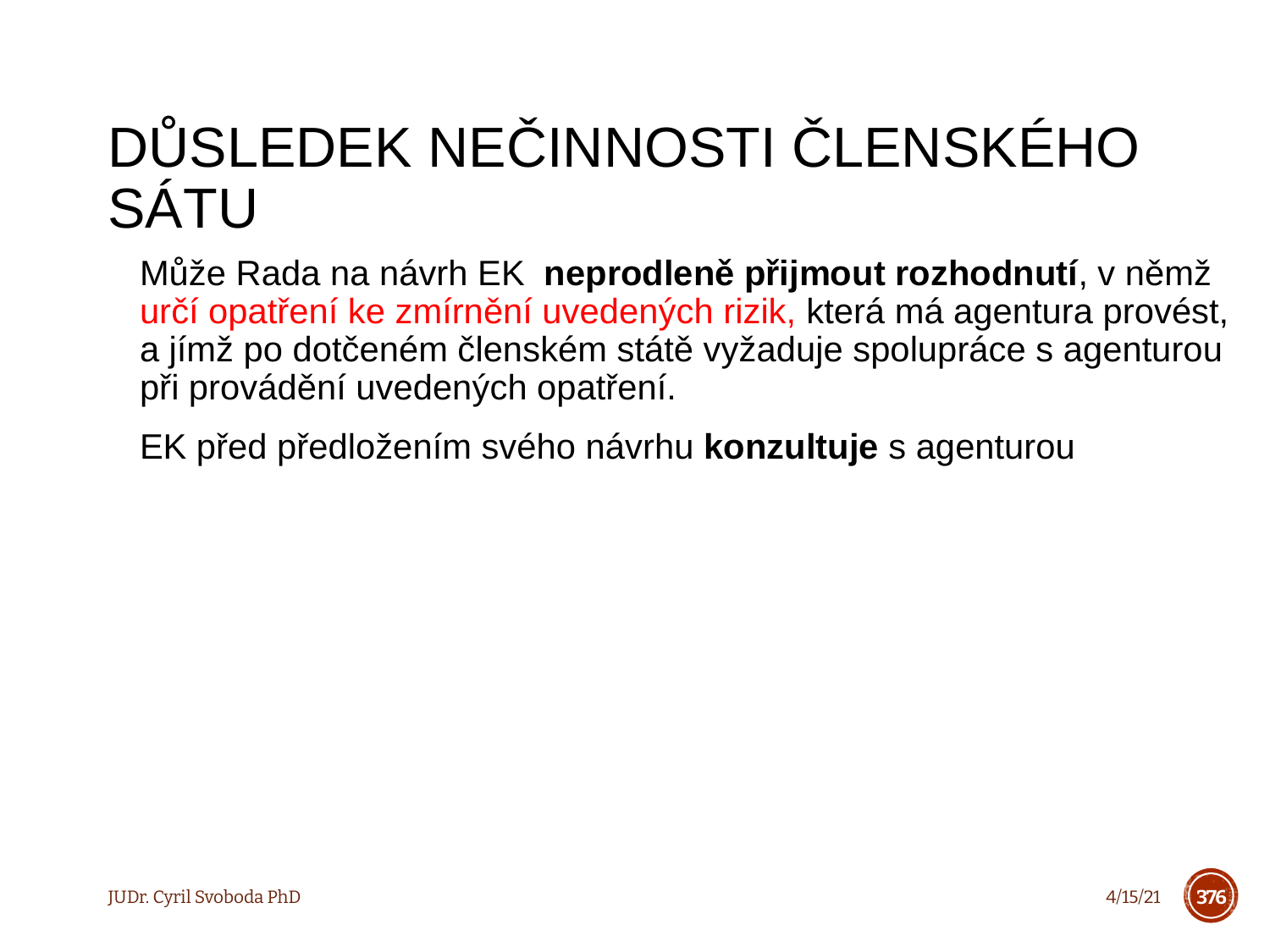

# Důsledek nečinnosti členského sátu
Může Rada na návrh EK  neprodleně přijmout rozhodnutí, v němž určí opatření ke zmírnění uvedených rizik, která má agentura provést, a jímž po dotčeném členském státě vyžaduje spolupráce s agenturou při provádění uvedených opatření.
EK před předložením svého návrhu konzultuje s agenturou
JUDr. Cyril Svoboda PhD
4/15/21
376